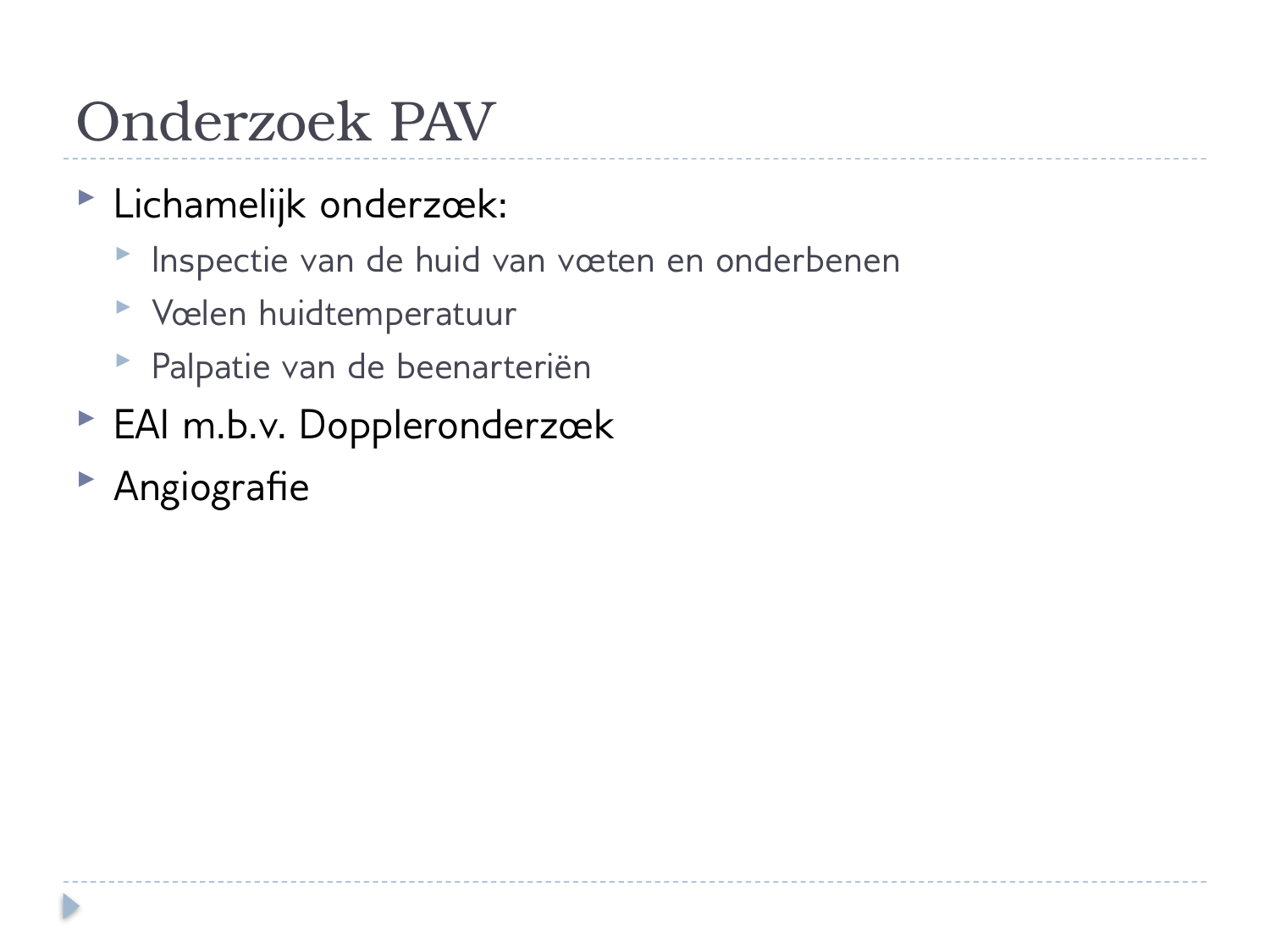

# Onderzoek PAV
Lichamelijk onderzoek:
Inspectie van de huid van voeten en onderbenen
Voelen huidtemperatuur
Palpatie van de beenarteriën
EAI m.b.v. Doppleronderzoek
Angiografie